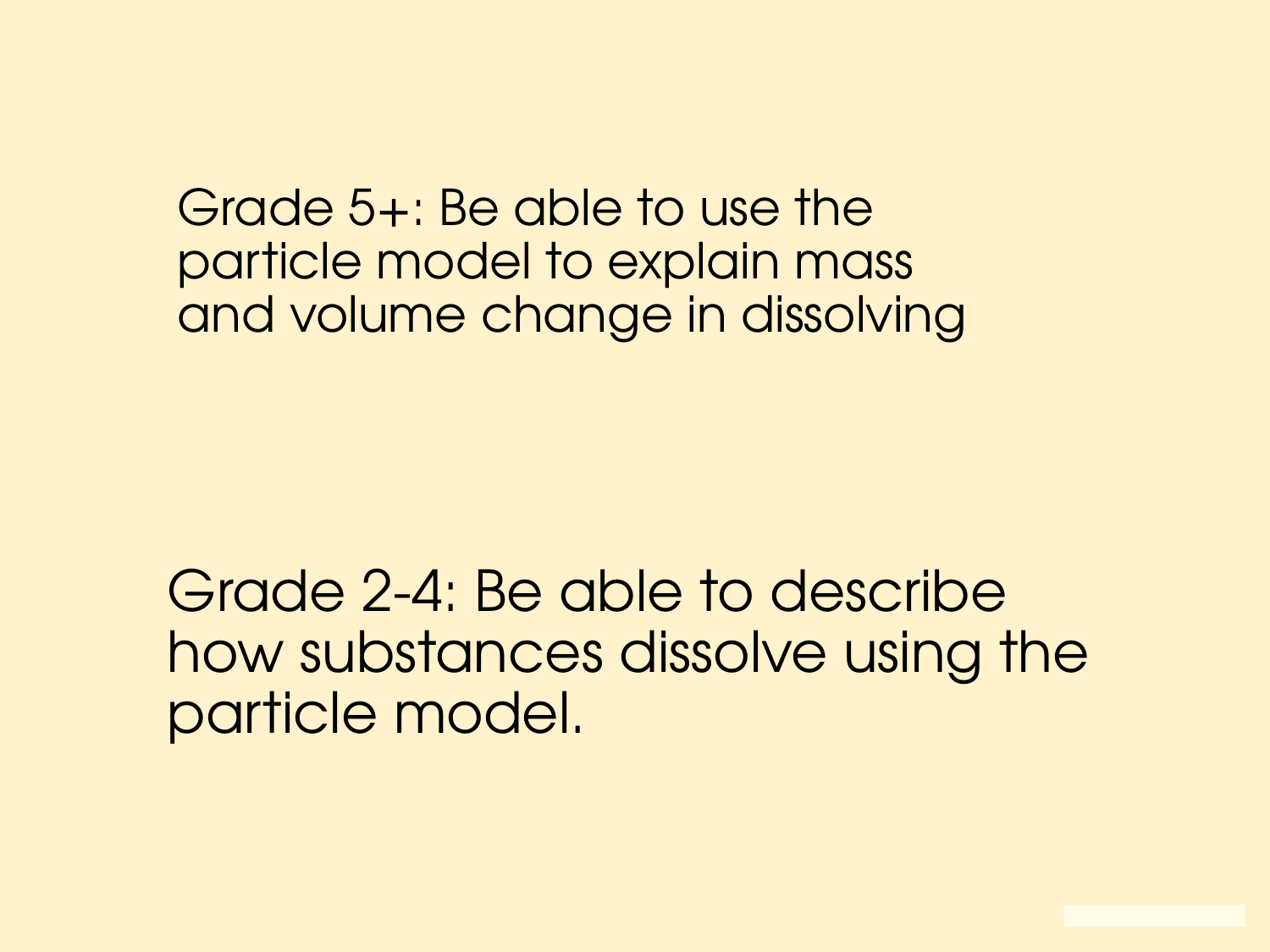

Grade 5+: Be able to use the particle model to explain mass and volume change in dissolving
Grade 2-4: Be able to describe how substances dissolve using the particle model.